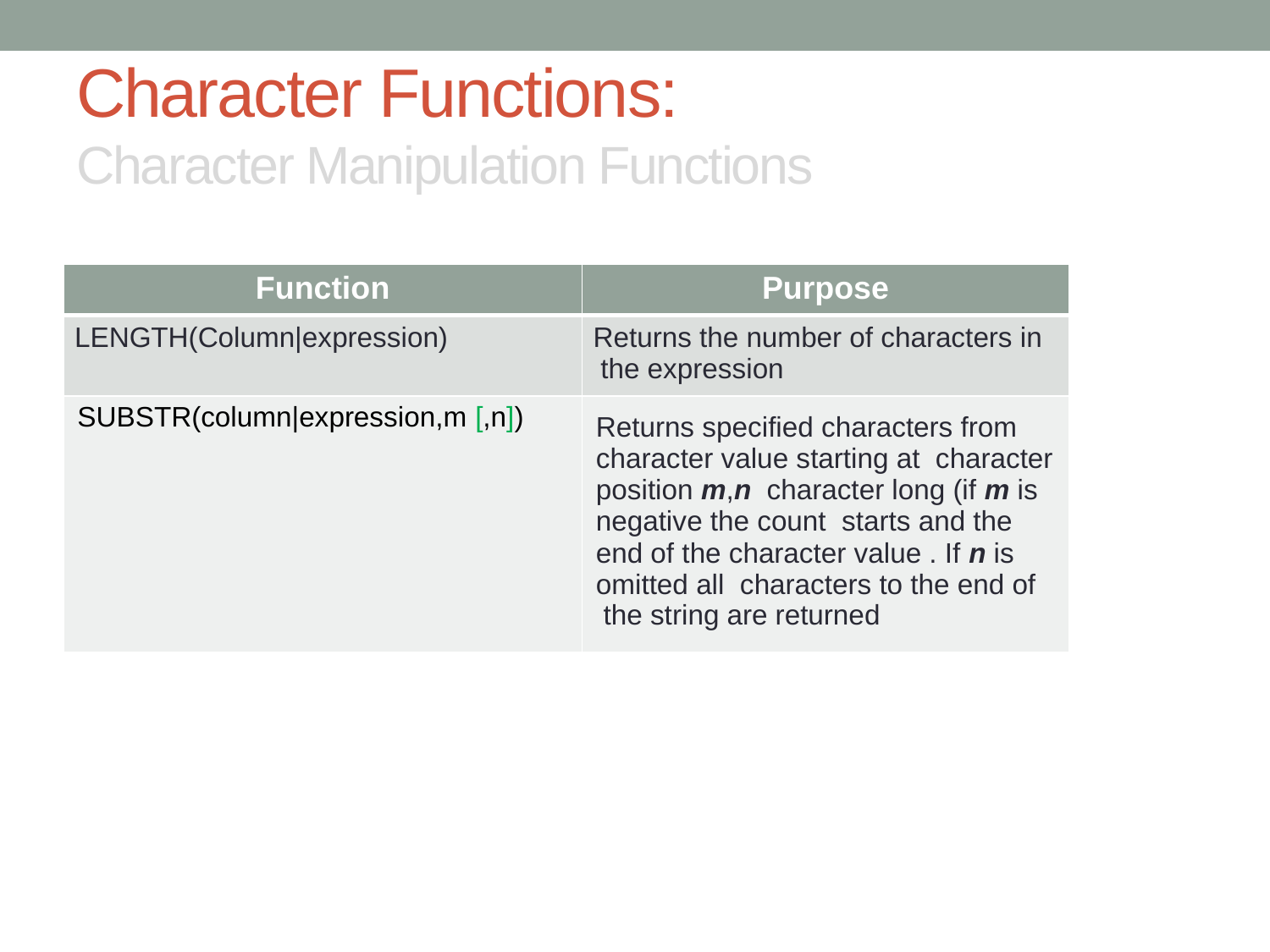

# Character Functions: Character Manipulation Functions
| Function | Purpose |
| --- | --- |
| LENGTH(Column|expression) | Returns the number of characters in the expression |
| SUBSTR(column|expression,m [,n]) | Returns specified characters from character value starting at character position m,n character long (if m is negative the count starts and the end of the character value . If n is omitted all characters to the end of the string are returned |